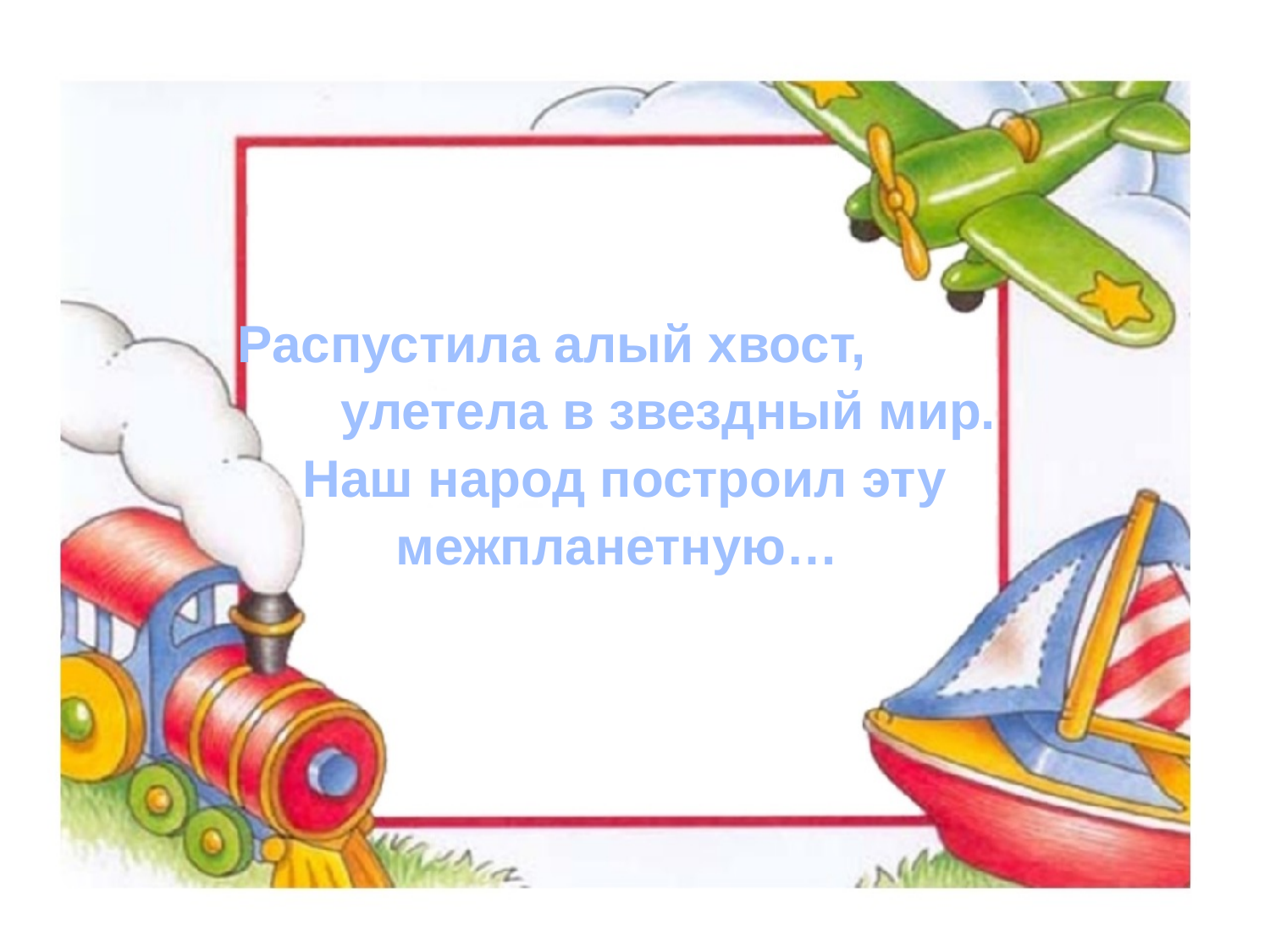

# Распустила алый хвост,                   улетела в звездный мир. Наш народ построил эту межпланетную…